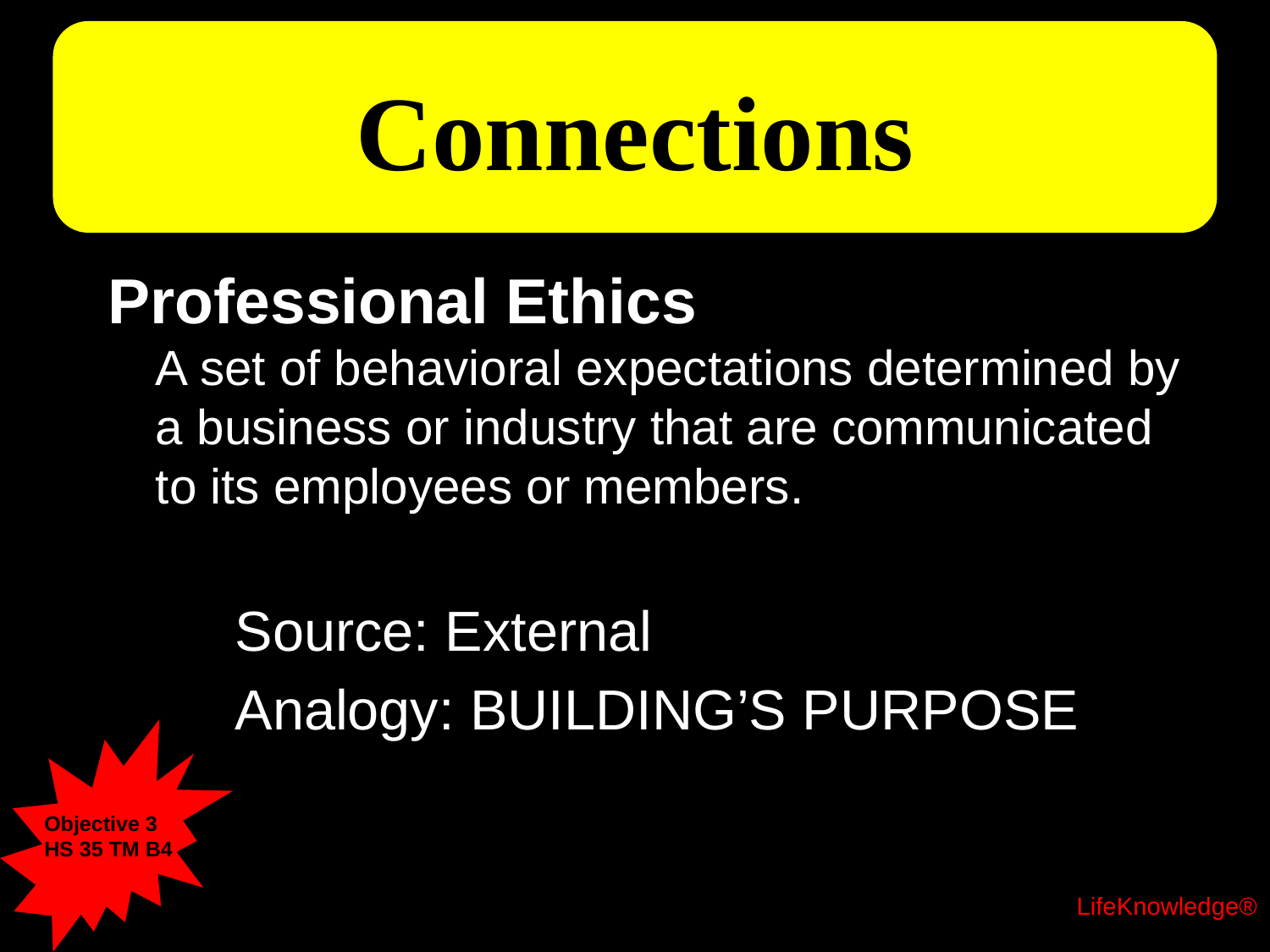

# Connections
Professional Ethics
A set of behavioral expectations determined by a business or industry that are communicated to its employees or members.

Source: External
Analogy: BUILDING’S PURPOSE
Objective 3
HS 35 TM B4
LifeKnowledge®